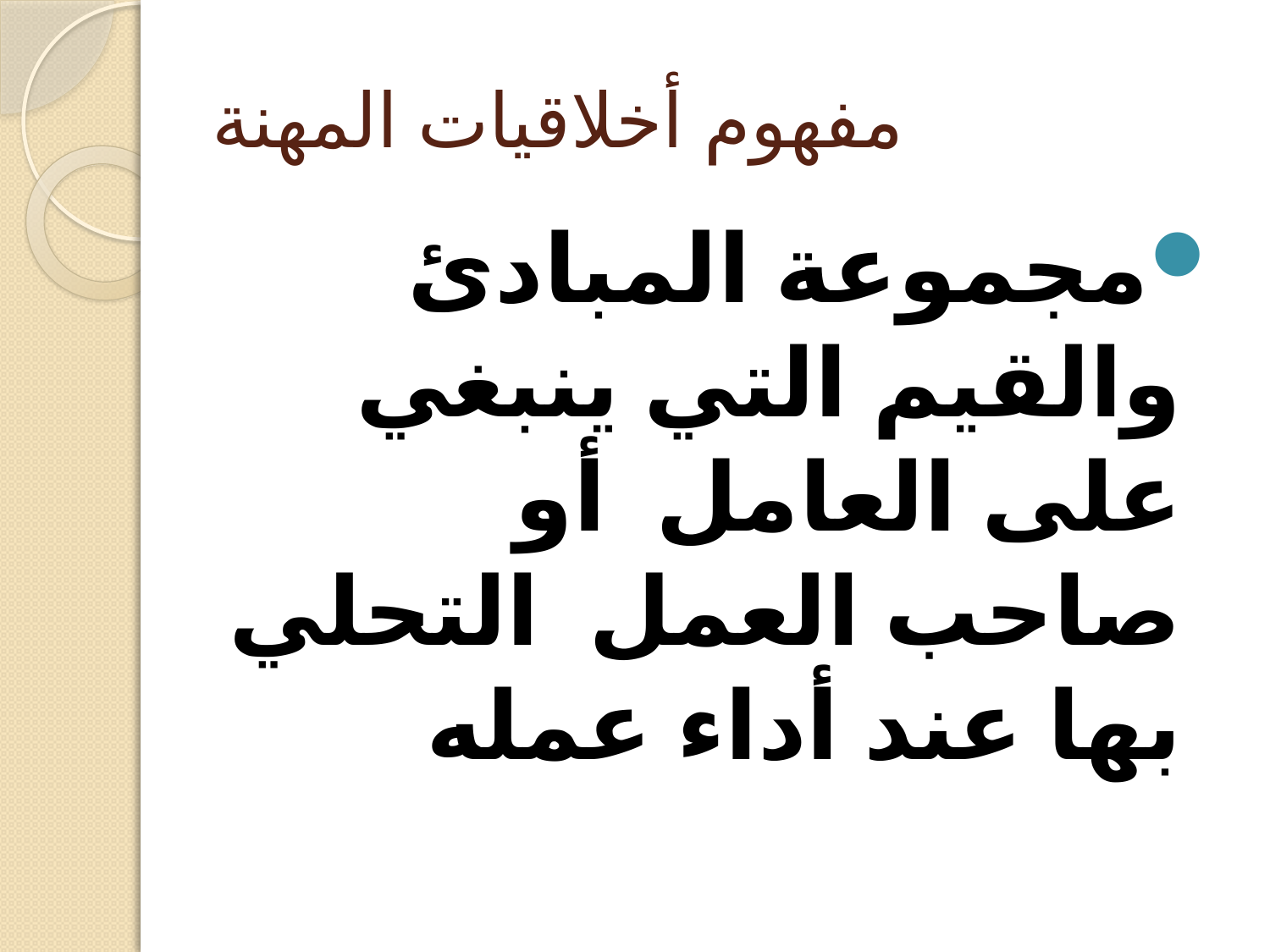

# مفهوم أخلاقيات المهنة
مجموعة المبادئ والقيم التي ينبغي على العامل  أو صاحب العمل  التحلي بها عند أداء عمله